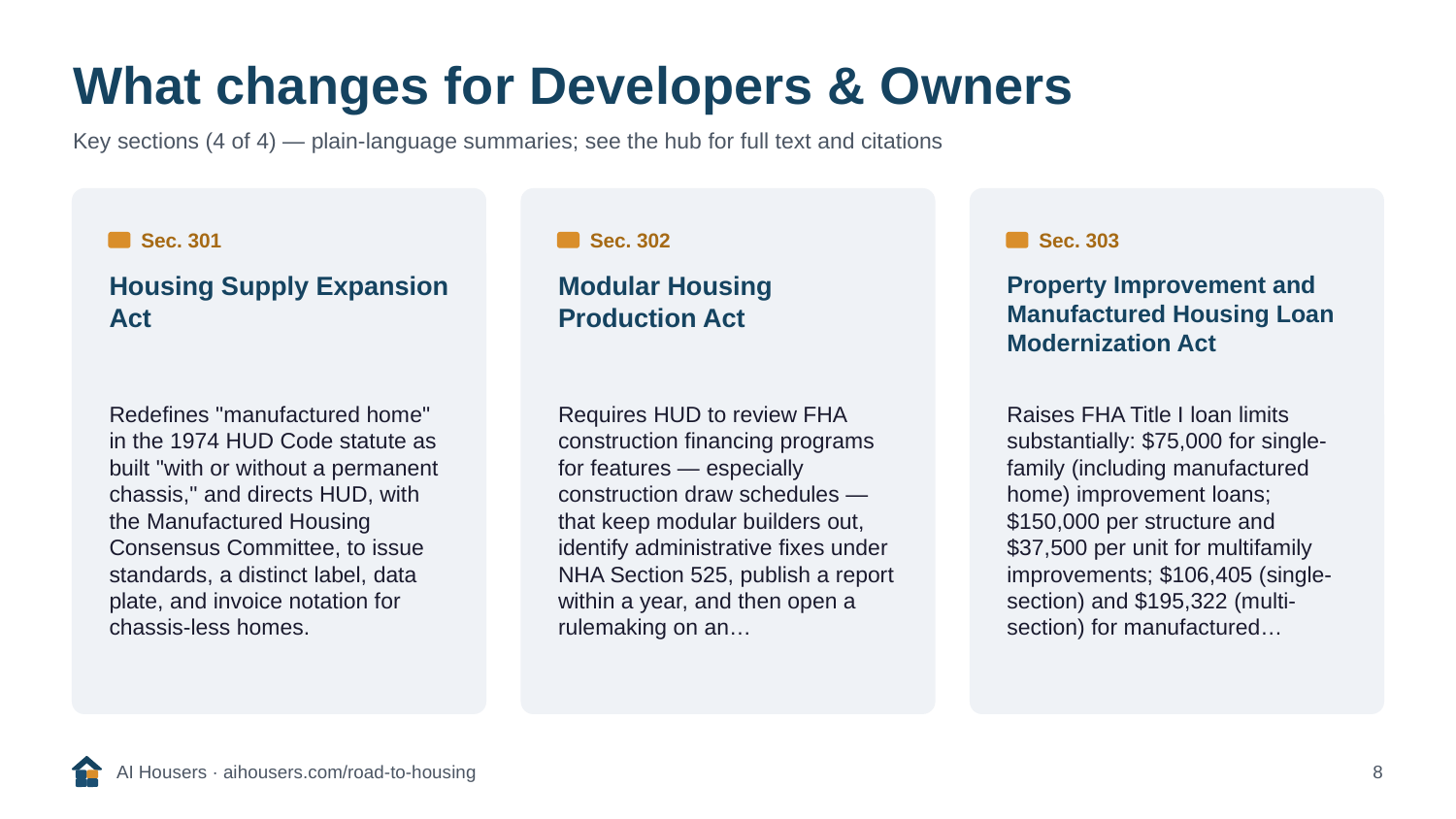

What changes for Developers & Owners
Key sections (4 of 4) — plain-language summaries; see the hub for full text and citations

Sec. 301
Sec. 302
Sec. 303

Housing Supply Expansion Act
Modular Housing Production Act
Property Improvement and Manufactured Housing Loan Modernization Act
Redefines "manufactured home" in the 1974 HUD Code statute as built "with or without a permanent chassis," and directs HUD, with the Manufactured Housing Consensus Committee, to issue standards, a distinct label, data plate, and invoice notation for chassis-less homes.
Requires HUD to review FHA construction financing programs for features — especially construction draw schedules — that keep modular builders out, identify administrative fixes under NHA Section 525, publish a report within a year, and then open a rulemaking on an…
Raises FHA Title I loan limits substantially: $75,000 for single-family (including manufactured home) improvement loans; $150,000 per structure and $37,500 per unit for multifamily improvements; $106,405 (single-section) and $195,322 (multi-section) for manufactured…
AI Housers · aihousers.com/road-to-housing
8